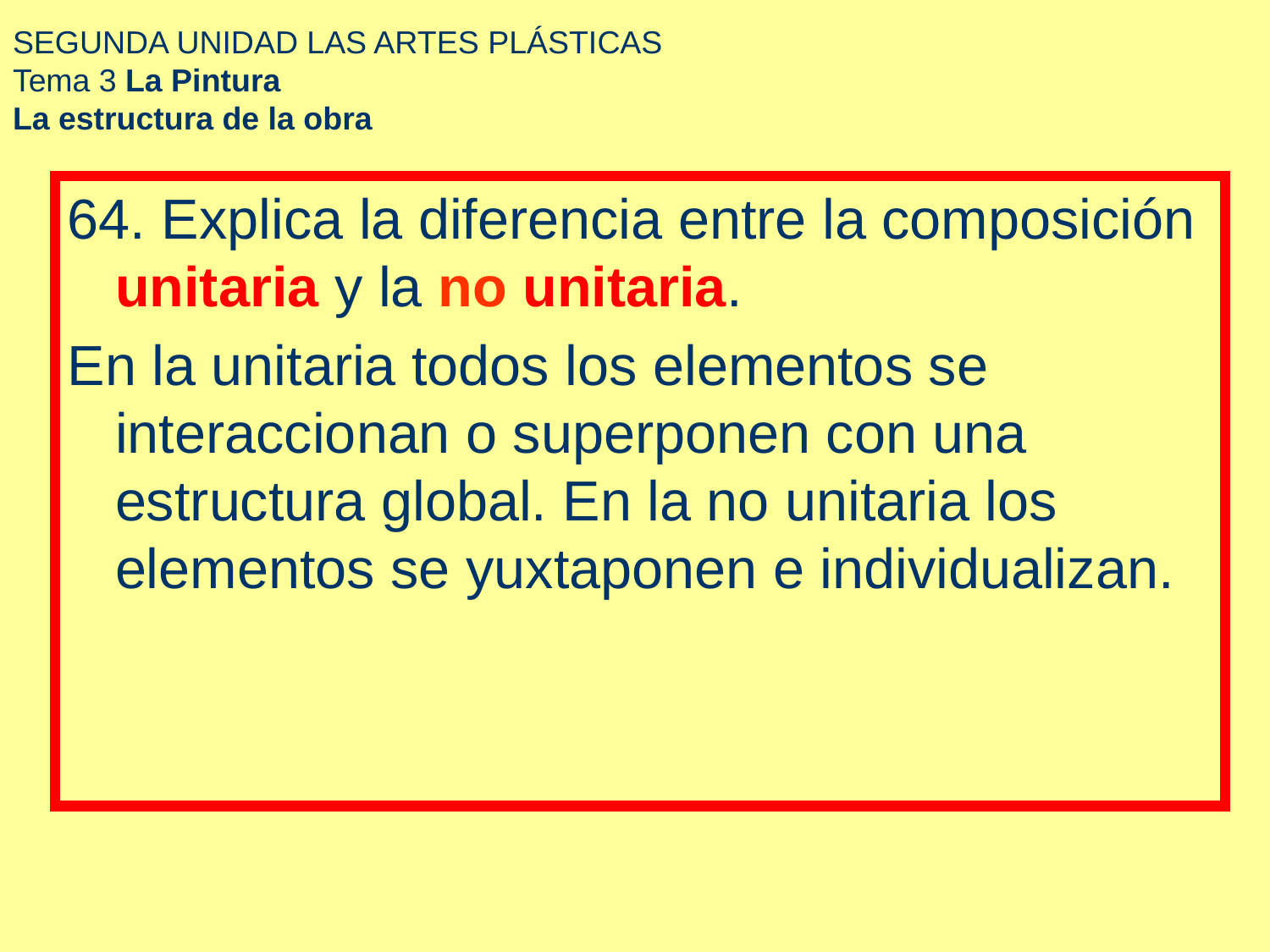

# SEGUNDA UNIDAD LAS ARTES PLÁSTICAS Tema 3 La Pintura La estructura de la obra
64. Explica la diferencia entre la composición unitaria y la no unitaria.
En la unitaria todos los elementos se interaccionan o superponen con una estructura global. En la no unitaria los  elementos se yuxtaponen e individualizan.